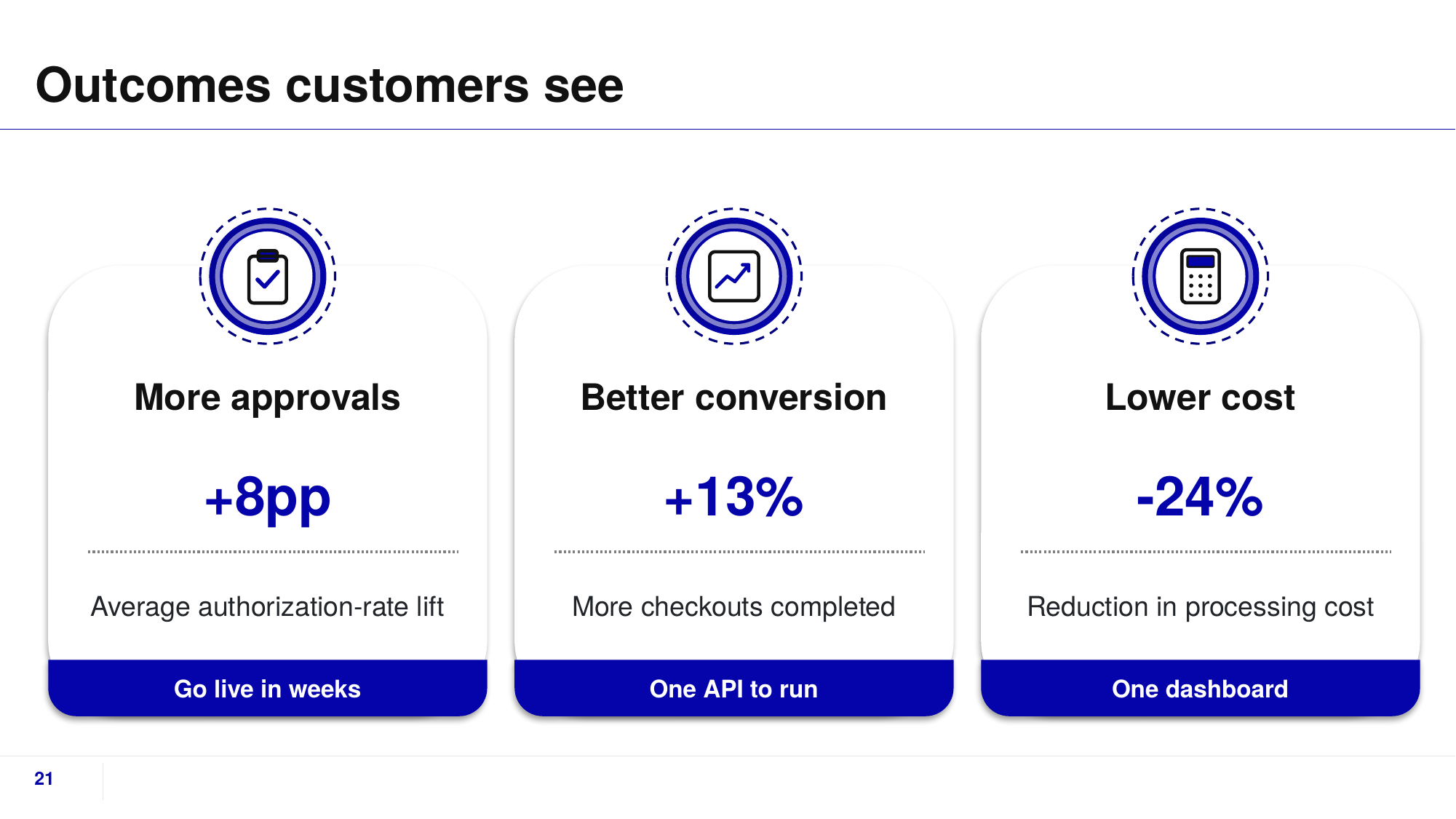

# Outcomes customers see

More approvals
Better conversion
Lower cost
+8pp
+13%
-24%
Average authorization-rate lift
More checkouts completed
Reduction in processing cost

Go live in weeks
One API to run
One dashboard
21